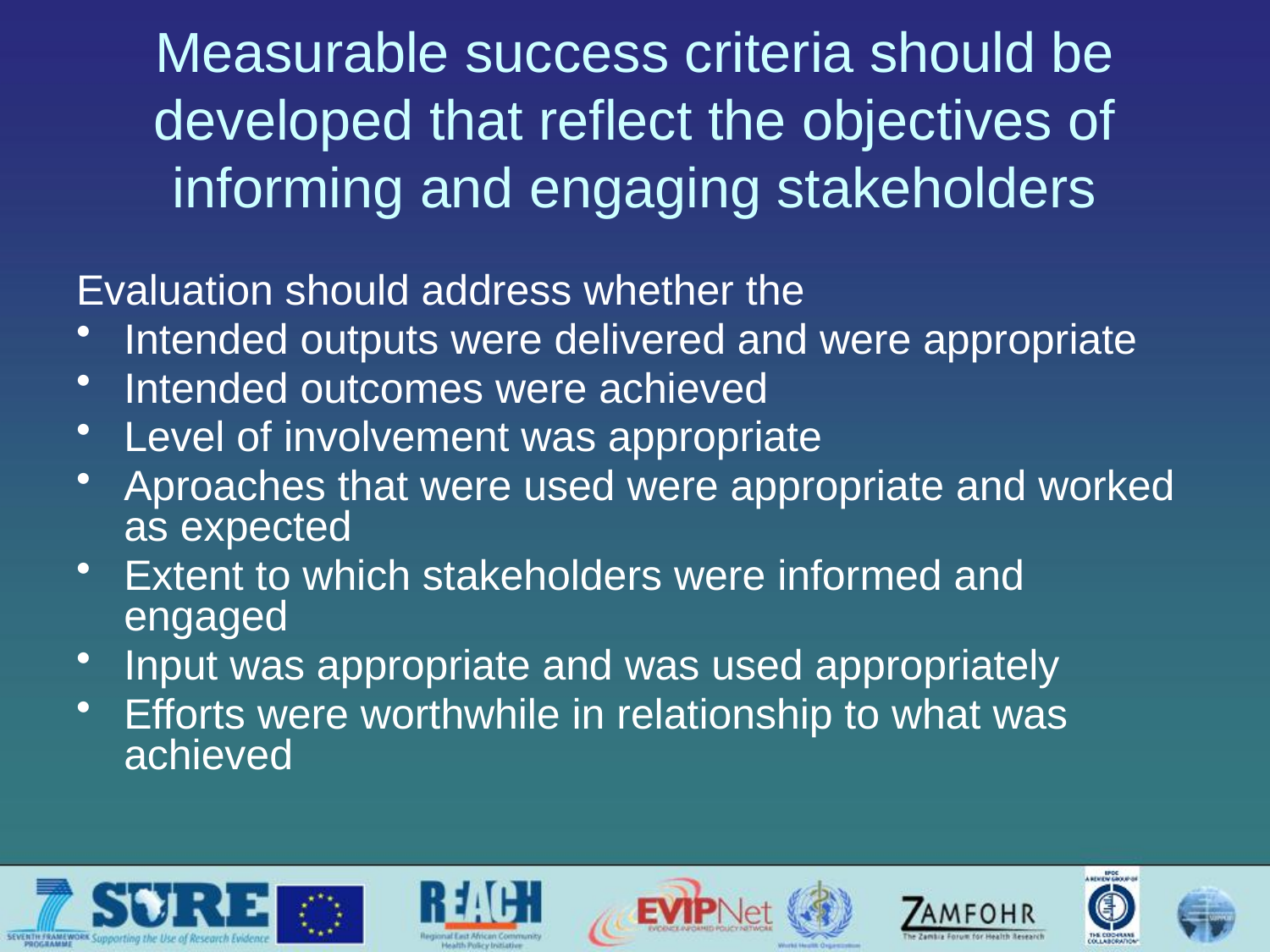

# Measurable success criteria should be developed that reflect the objectives of informing and engaging stakeholders
Evaluation should address whether the
Intended outputs were delivered and were appropriate
Intended outcomes were achieved
Level of involvement was appropriate
Aproaches that were used were appropriate and worked as expected
Extent to which stakeholders were informed and engaged
Input was appropriate and was used appropriately
Efforts were worthwhile in relationship to what was achieved